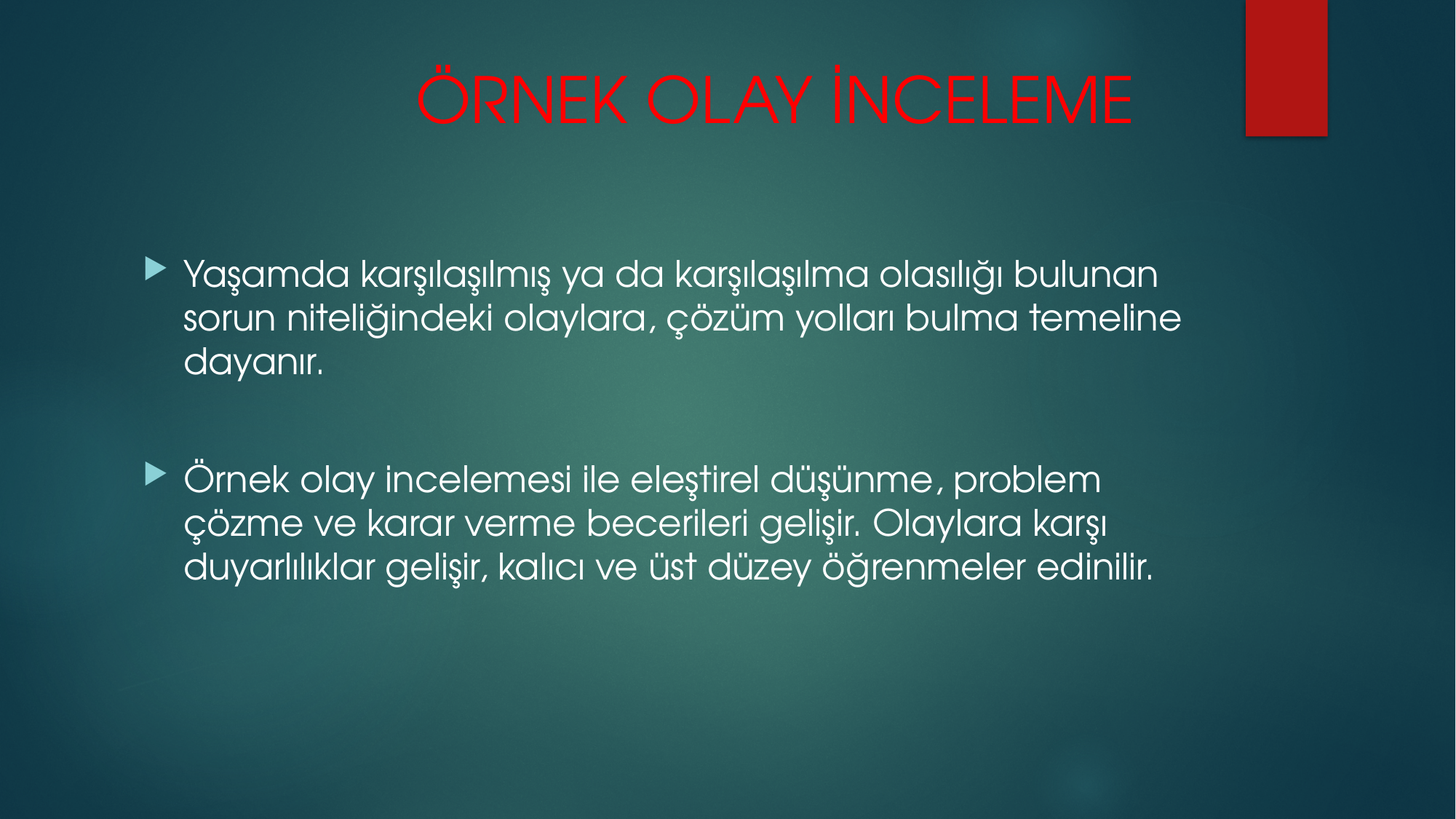

# ÖRNEK OLAY İNCELEME
Yaşamda karşılaşılmış ya da karşılaşılma olasılığı bulunan sorun niteliğindeki olaylara, çözüm yolları bulma temeline dayanır.

Örnek olay incelemesi ile eleştirel düşünme, problem çözme ve karar verme becerileri gelişir. Olaylara karşı duyarlılıklar gelişir, kalıcı ve üst düzey öğrenmeler edinilir.